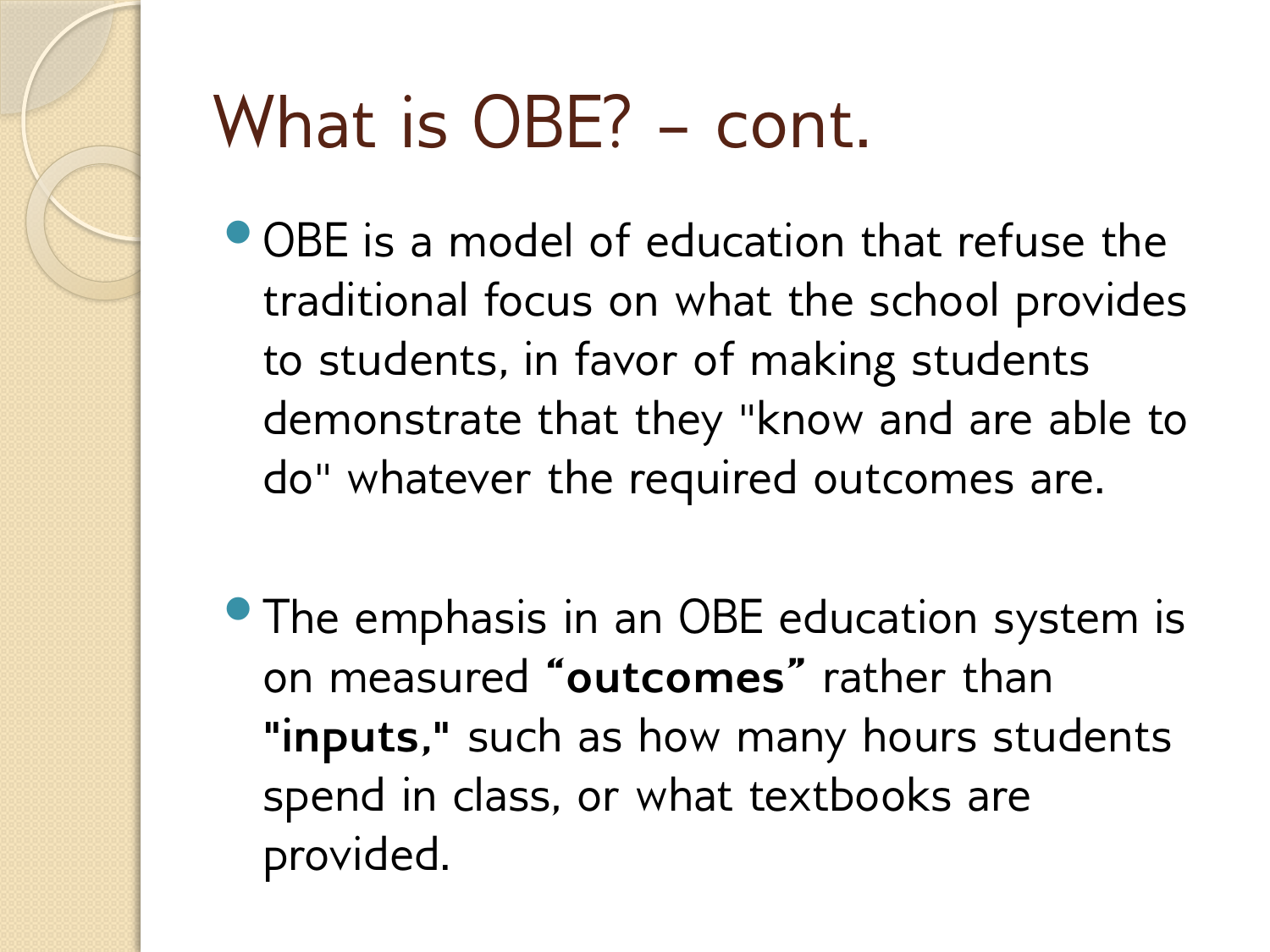

# What is OBE? – cont.
OBE is a model of education that refuse the traditional focus on what the school provides to students, in favor of making students demonstrate that they "know and are able to do" whatever the required outcomes are.

The emphasis in an OBE education system is on measured “outcomes” rather than "inputs," such as how many hours students spend in class, or what textbooks are provided.